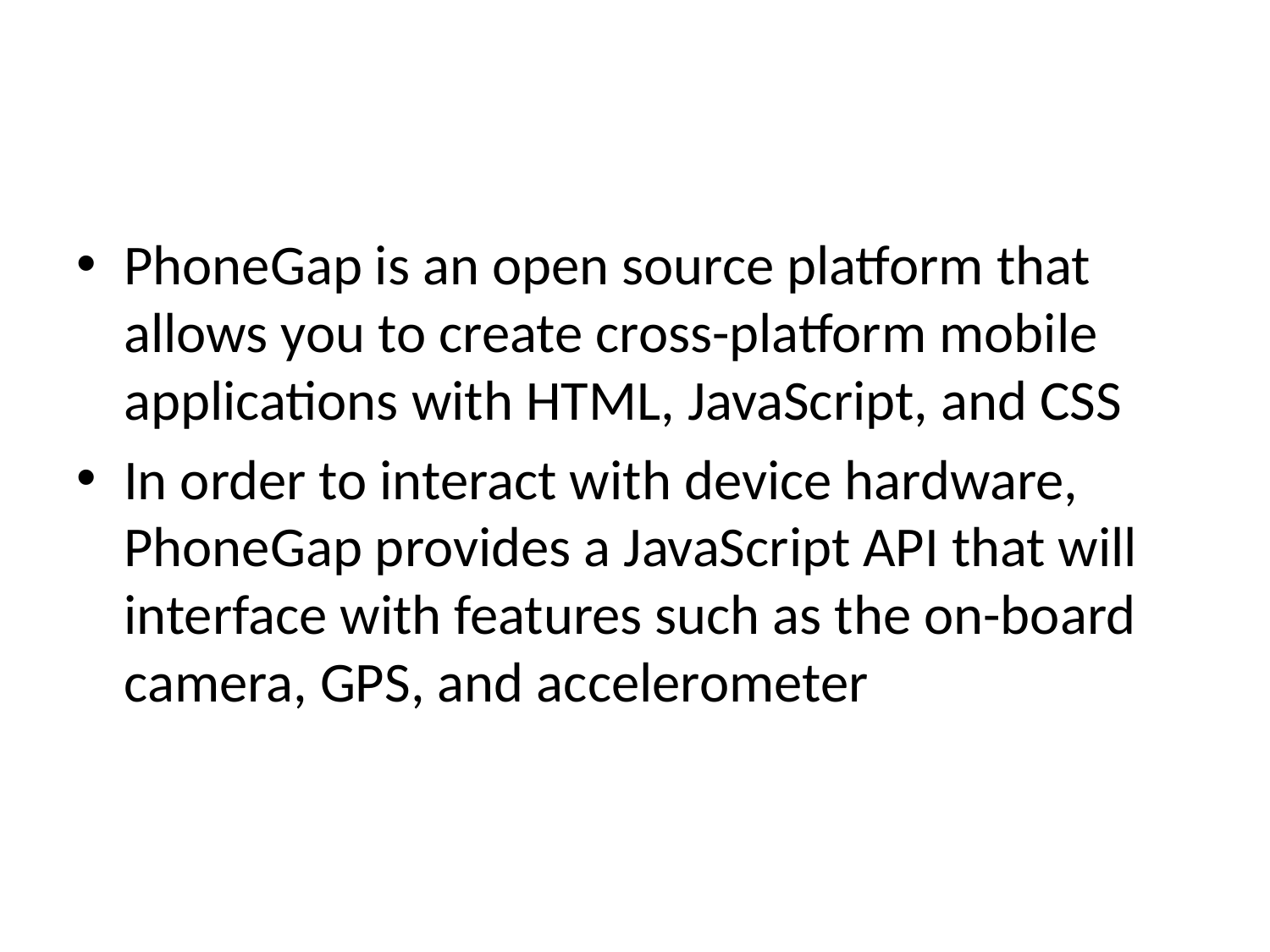

#
PhoneGap is an open source platform that allows you to create cross-platform mobile applications with HTML, JavaScript, and CSS
In order to interact with device hardware, PhoneGap provides a JavaScript API that will interface with features such as the on-board camera, GPS, and accelerometer